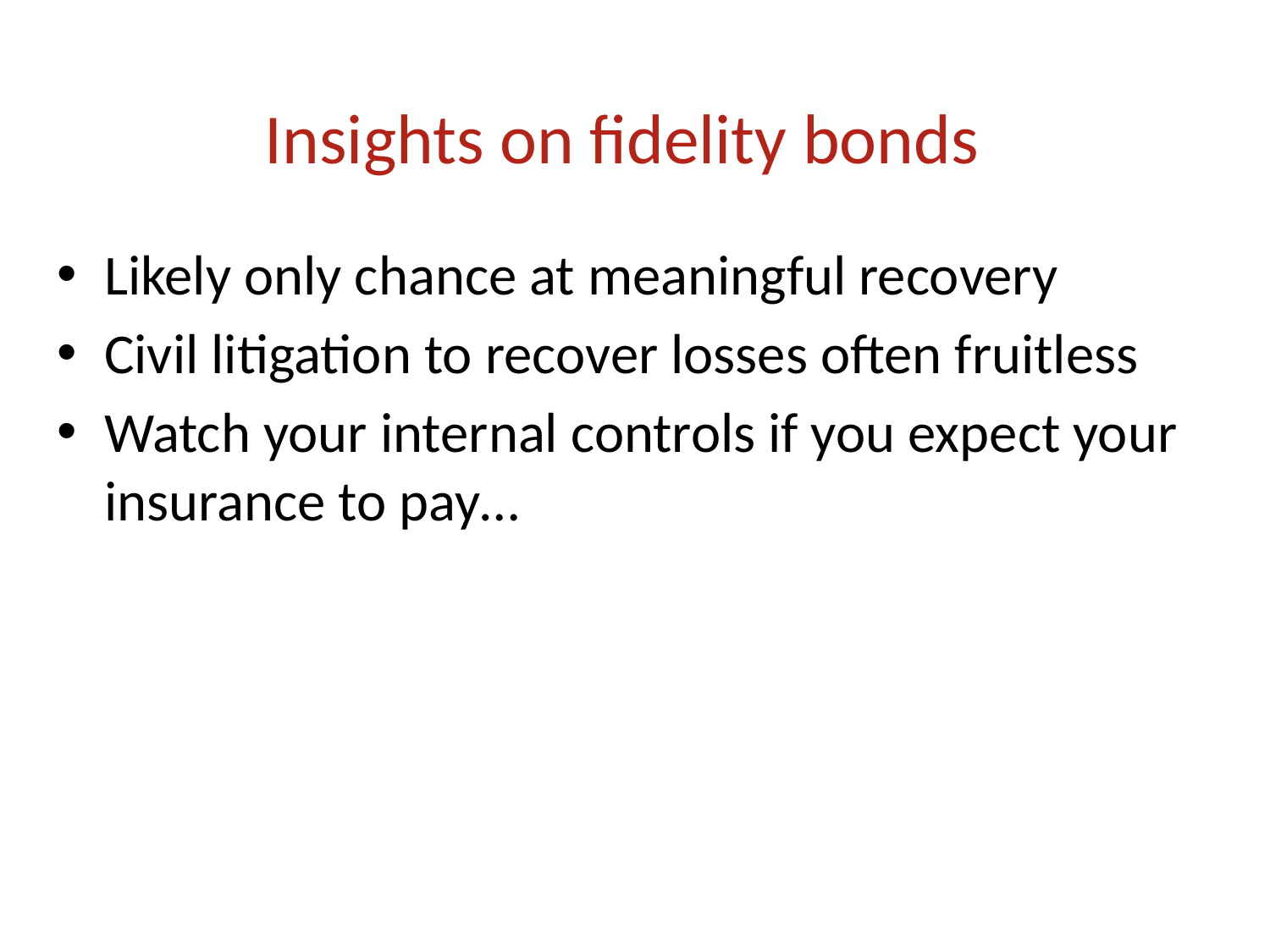

# Insights on fidelity bonds
Likely only chance at meaningful recovery
Civil litigation to recover losses often fruitless
Watch your internal controls if you expect your insurance to pay…